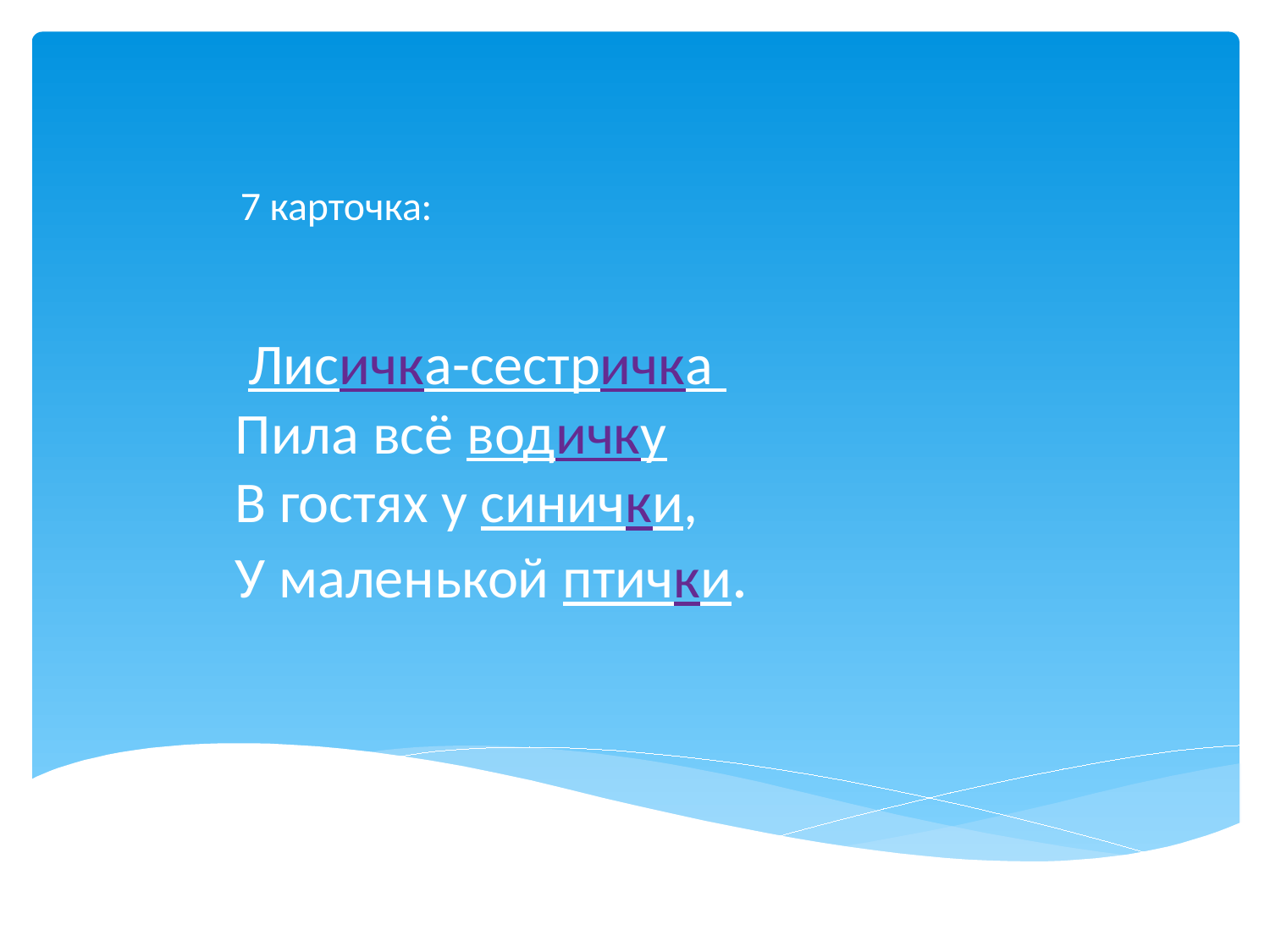

# 7 карточка: Лисичка-сестричка Пила всё водичку В гостях у синички, У маленькой птички.